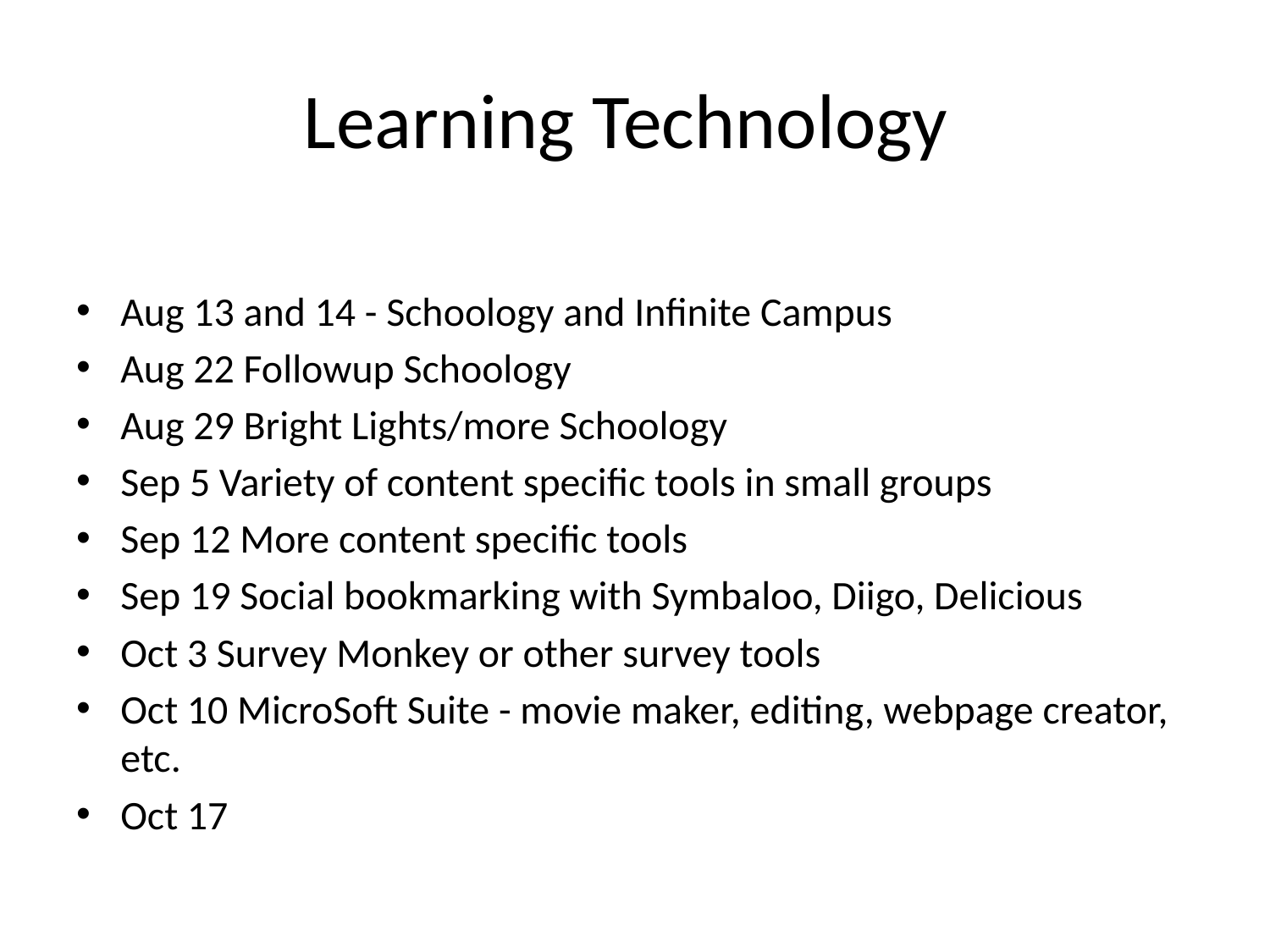

# Learning Technology

Aug 13 and 14 - Schoology and Infinite Campus
Aug 22 Followup Schoology
Aug 29 Bright Lights/more Schoology
Sep 5 Variety of content specific tools in small groups
Sep 12 More content specific tools
Sep 19 Social bookmarking with Symbaloo, Diigo, Delicious
Oct 3 Survey Monkey or other survey tools
Oct 10 MicroSoft Suite - movie maker, editing, webpage creator, etc.
Oct 17